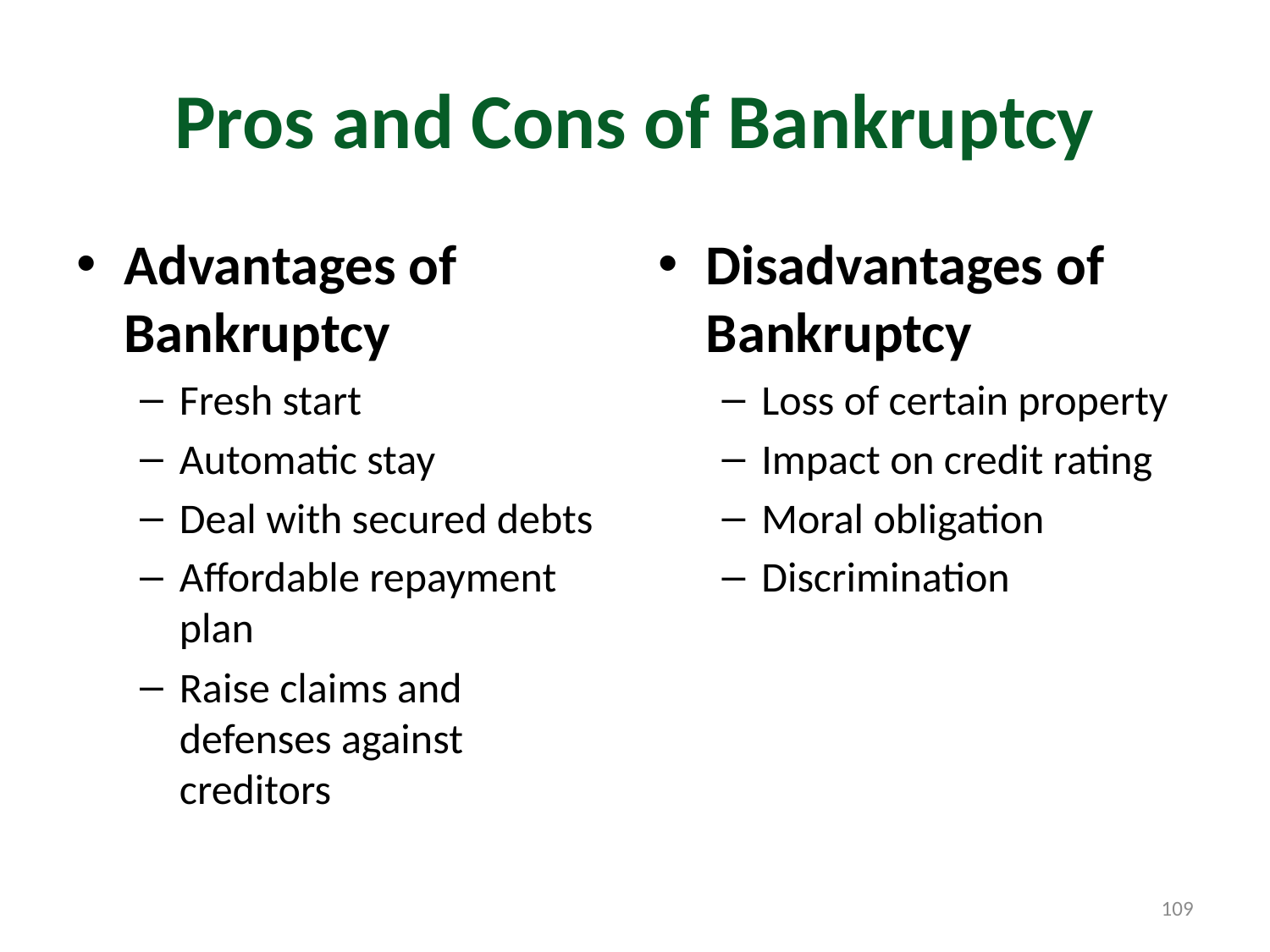

# Pros and Cons of Bankruptcy
Advantages of Bankruptcy
Fresh start
Automatic stay
Deal with secured debts
Affordable repayment plan
Raise claims and defenses against creditors
Disadvantages of Bankruptcy
Loss of certain property
Impact on credit rating
Moral obligation
Discrimination

109